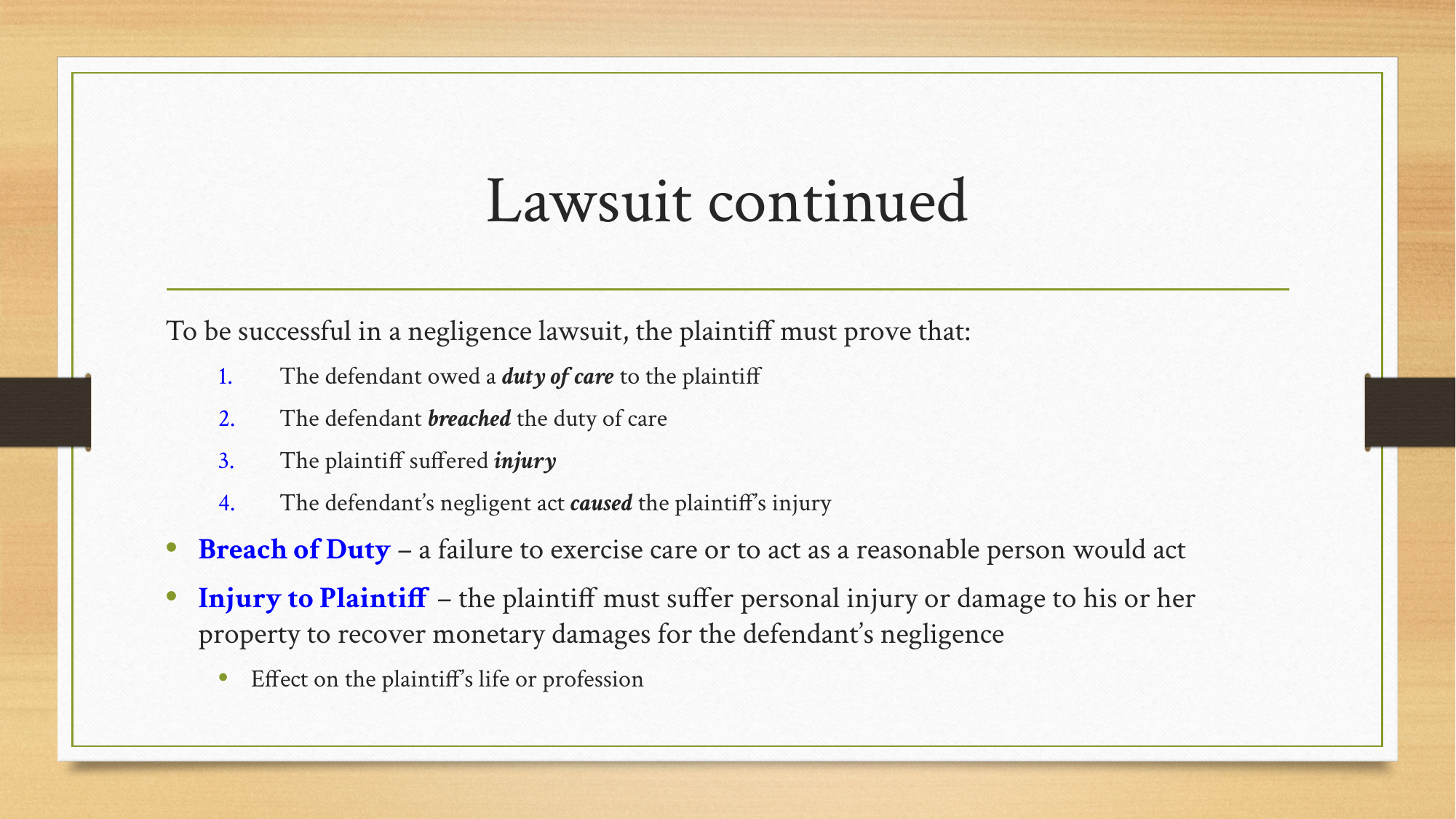

# Lawsuit continued
To be successful in a negligence lawsuit, the plaintiff must prove that:
The defendant owed a duty of care to the plaintiff
The defendant breached the duty of care
The plaintiff suffered injury
The defendant’s negligent act caused the plaintiff’s injury
Breach of Duty – a failure to exercise care or to act as a reasonable person would act
Injury to Plaintiff – the plaintiff must suffer personal injury or damage to his or her property to recover monetary damages for the defendant’s negligence
Effect on the plaintiff’s life or profession